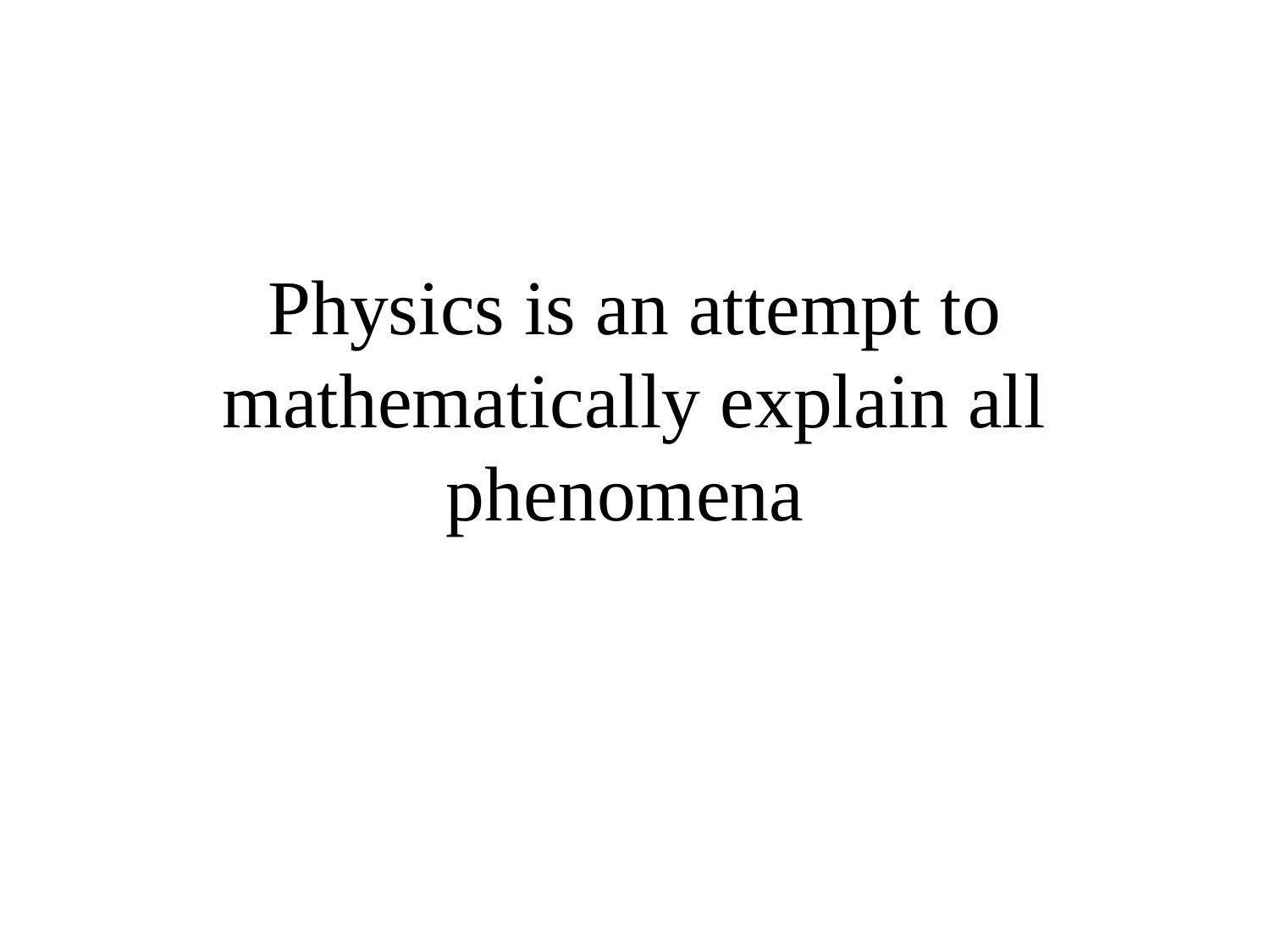

# Physics is an attempt to mathematically explain all phenomena